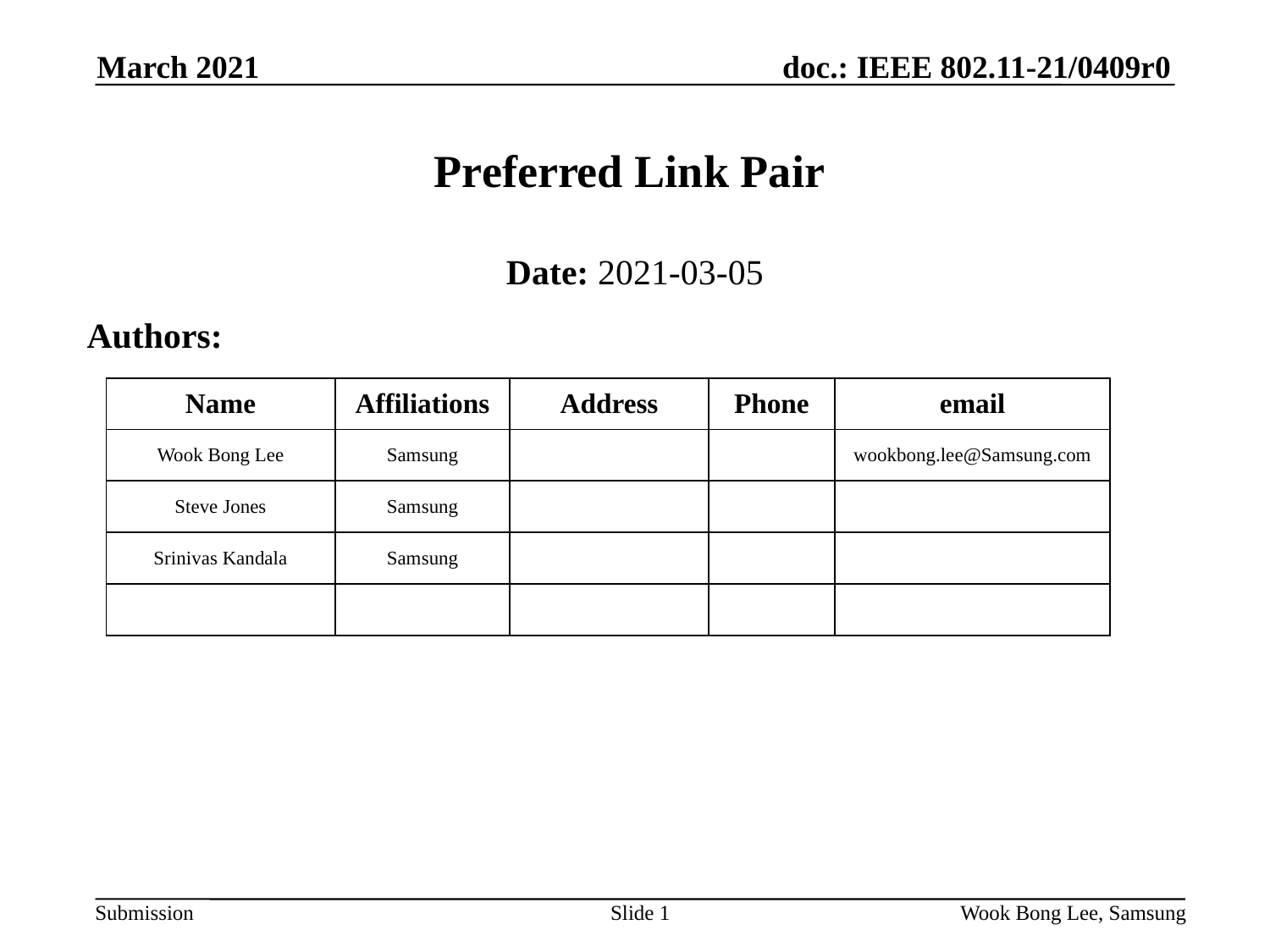

March 2021
# Preferred Link Pair
Date: 2021-03-05
Authors:
| Name | Affiliations | Address | Phone | email |
| --- | --- | --- | --- | --- |
| Wook Bong Lee | Samsung |  |  | wookbong.lee@Samsung.com |
| Steve Jones | Samsung |  |  |  |
| Srinivas Kandala | Samsung |  |  |  |
|  |  |  |  |  |
Slide 1
Wook Bong Lee, Samsung